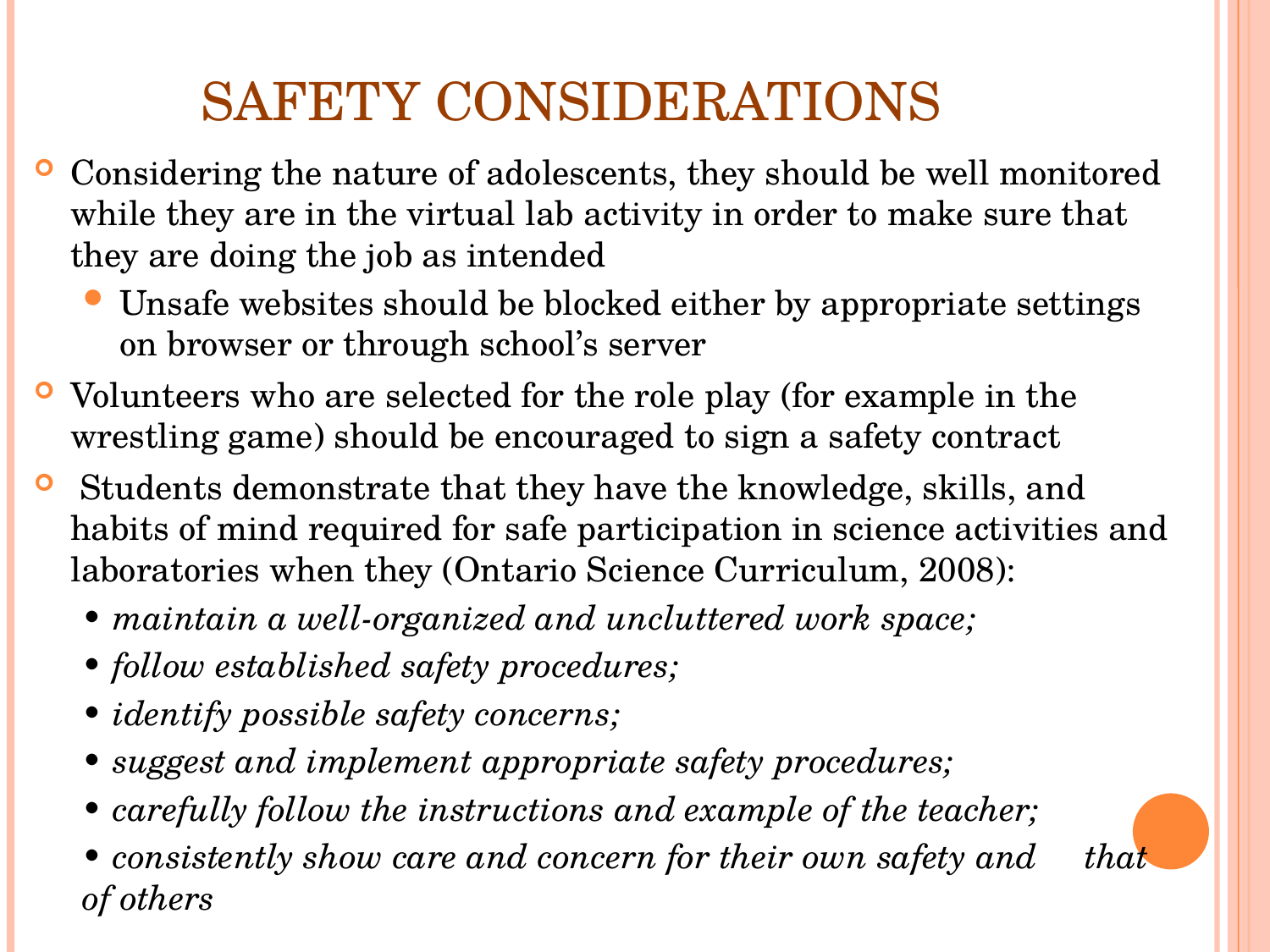

# Safety considerations
Considering the nature of adolescents, they should be well monitored while they are in the virtual lab activity in order to make sure that they are doing the job as intended
Unsafe websites should be blocked either by appropriate settings on browser or through school’s server
Volunteers who are selected for the role play (for example in the wrestling game) should be encouraged to sign a safety contract
 Students demonstrate that they have the knowledge, skills, and habits of mind required for safe participation in science activities and laboratories when they (Ontario Science Curriculum, 2008):
• maintain a well-organized and uncluttered work space;
• follow established safety procedures;
• identify possible safety concerns;
• suggest and implement appropriate safety procedures;
• carefully follow the instructions and example of the teacher;
• consistently show care and concern for their own safety and     that of others